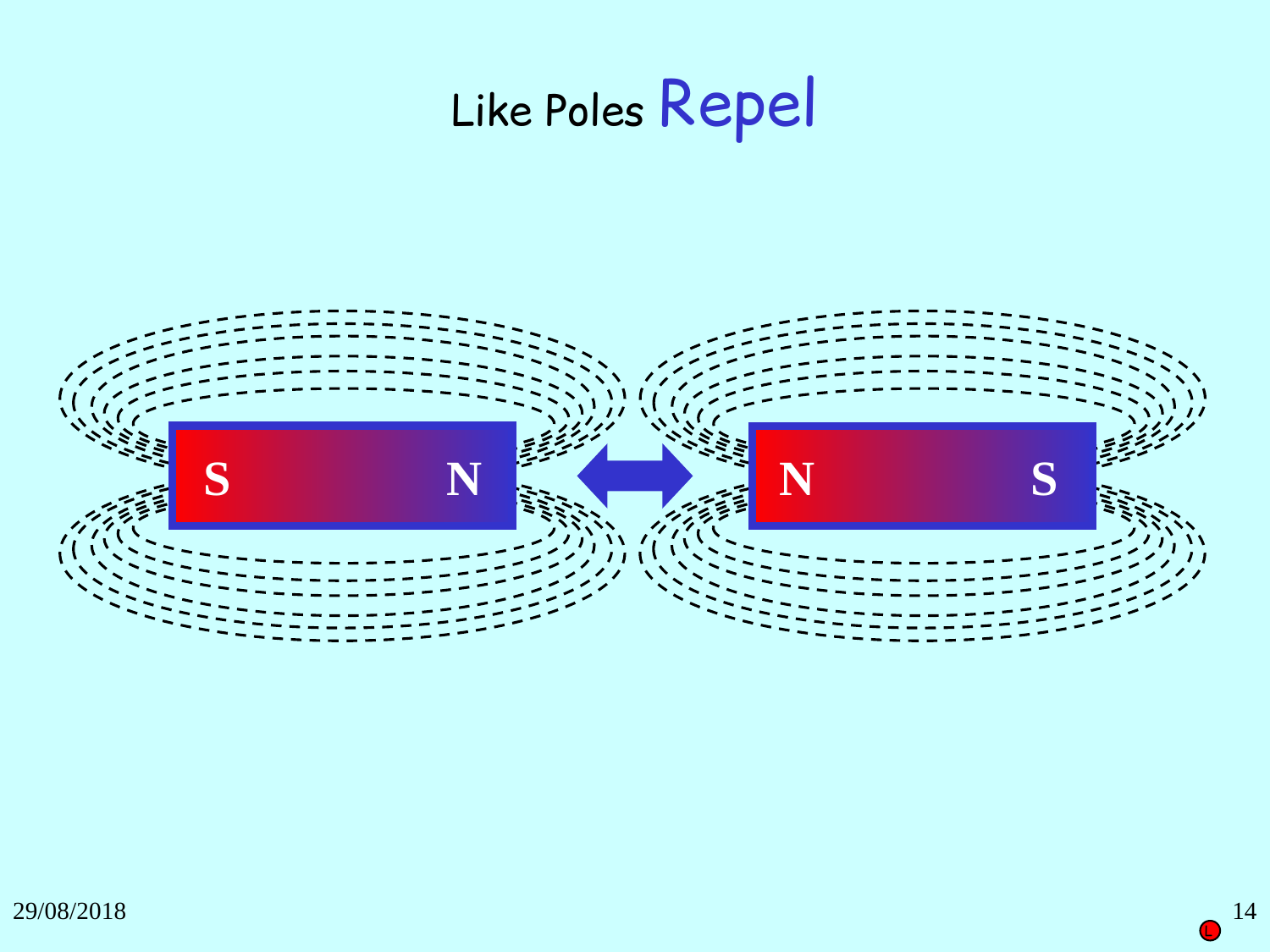

Like Poles Repel

S
N

N
S

29/08/2018
14
L